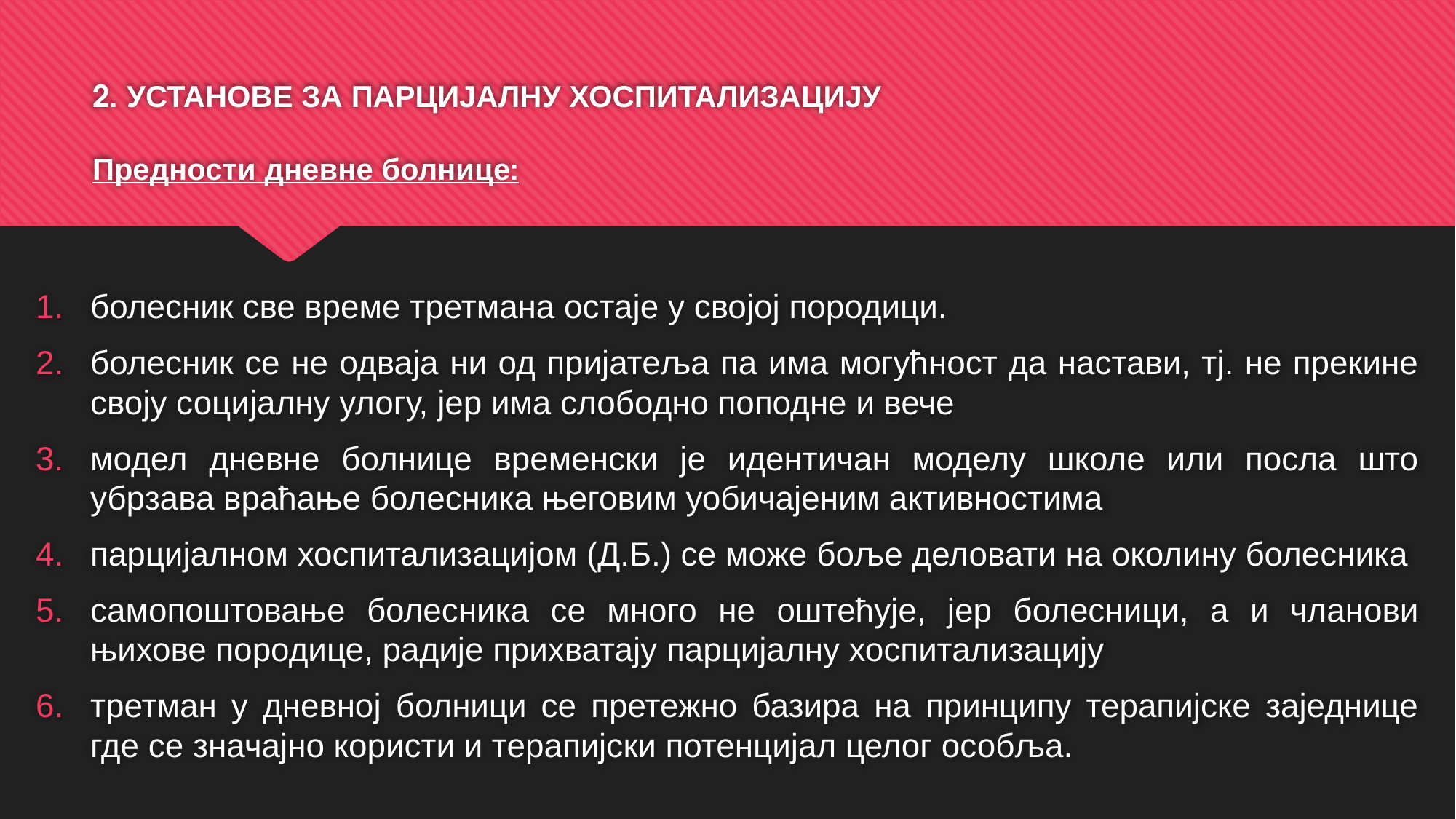

# 2. УСТАНОВЕ ЗА ПАРЦИЈАЛНУ ХОСПИТАЛИЗАЦИЈУ Предности дневне болнице:
болесник све време третмана остаје у својој породици.
болесник се не одваја ни од пријатеља па има могућност да настави, тј. не прекине своју социјалну улогу, јер има слободно поподне и вече
модел дневне болнице временски је идентичан моделу школе или посла што убрзава враћање болесника његовим уобичајеним активностима
парцијалном хоспитализацијом (Д.Б.) се може боље деловати на околину болесника
самопоштовање болесника се много не оштећује, јер болесници, а и чланови њихове породице, радије прихватају парцијалну хоспитализацију
третман у дневној болници се претежно базира на принципу терапијске заједнице где се значајно користи и терапијски потенцијал целог особља.